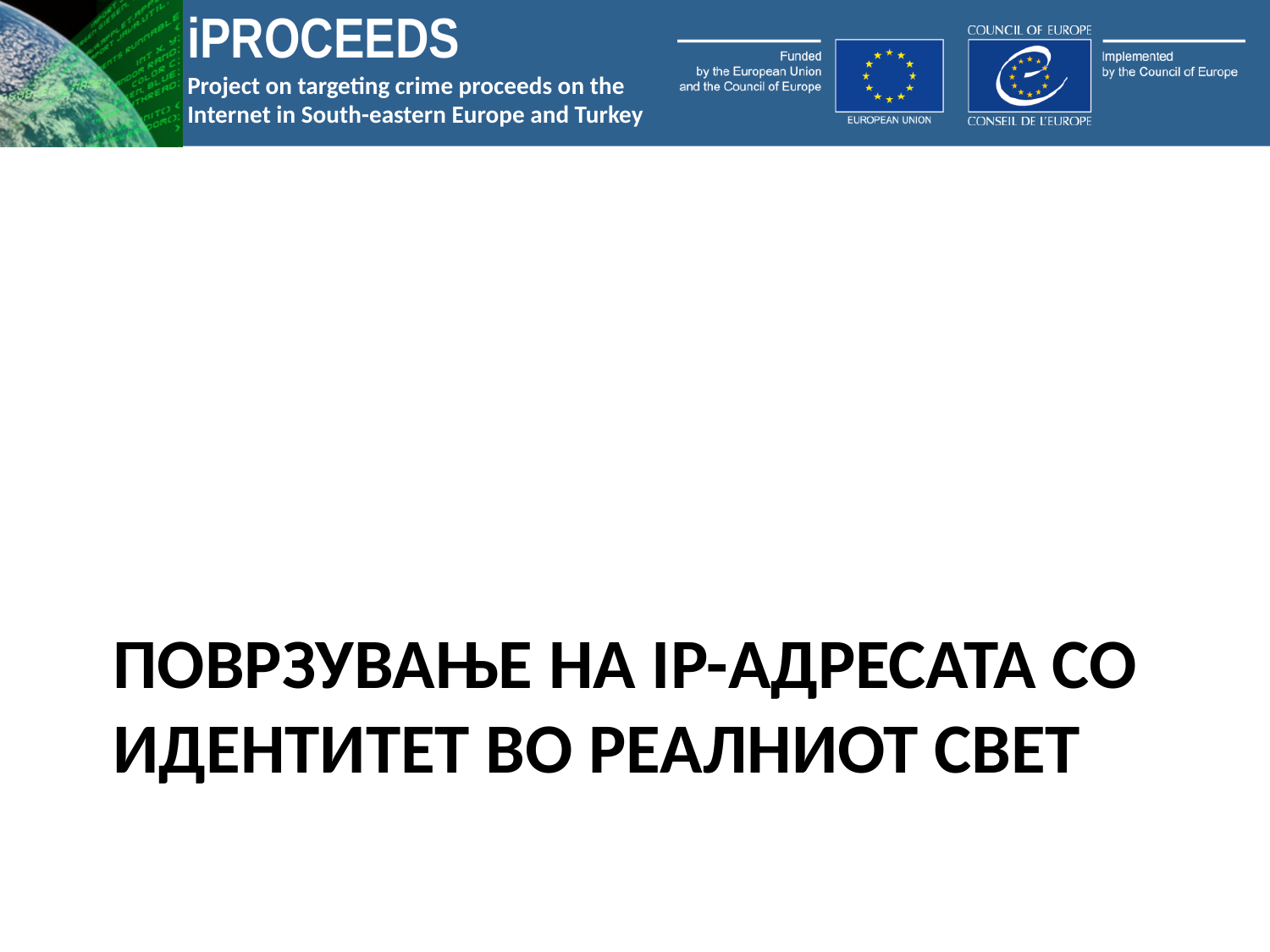

# ПОВРЗУВАЊЕ на IP-адресата со ИДЕНТИТЕТ ВО РЕАЛНИОТ СВЕТ